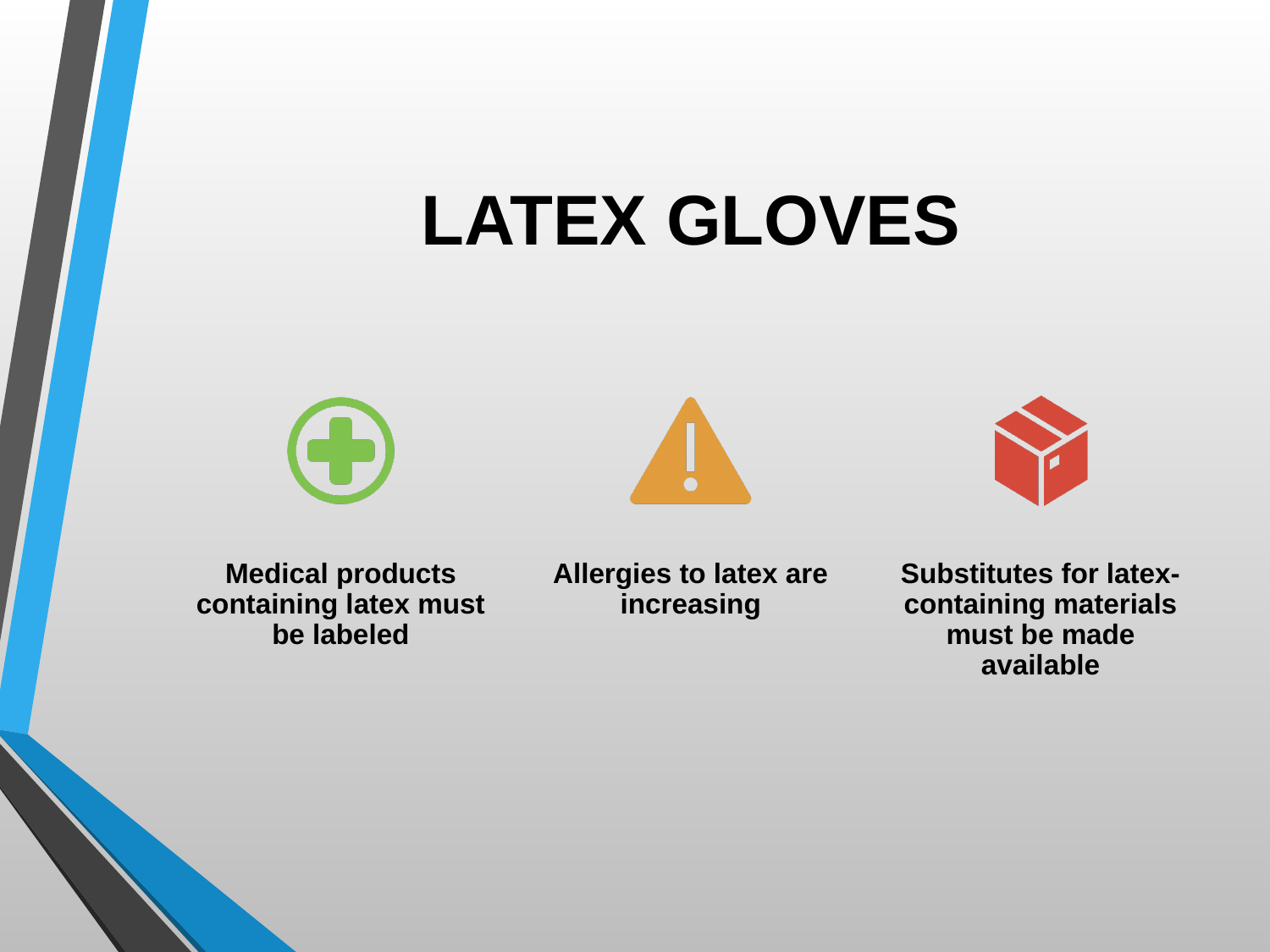

# LATEX GLOVES
Medical products containing latex must be labeled
Allergies to latex are increasing
Substitutes for latex-containing materials must be made available